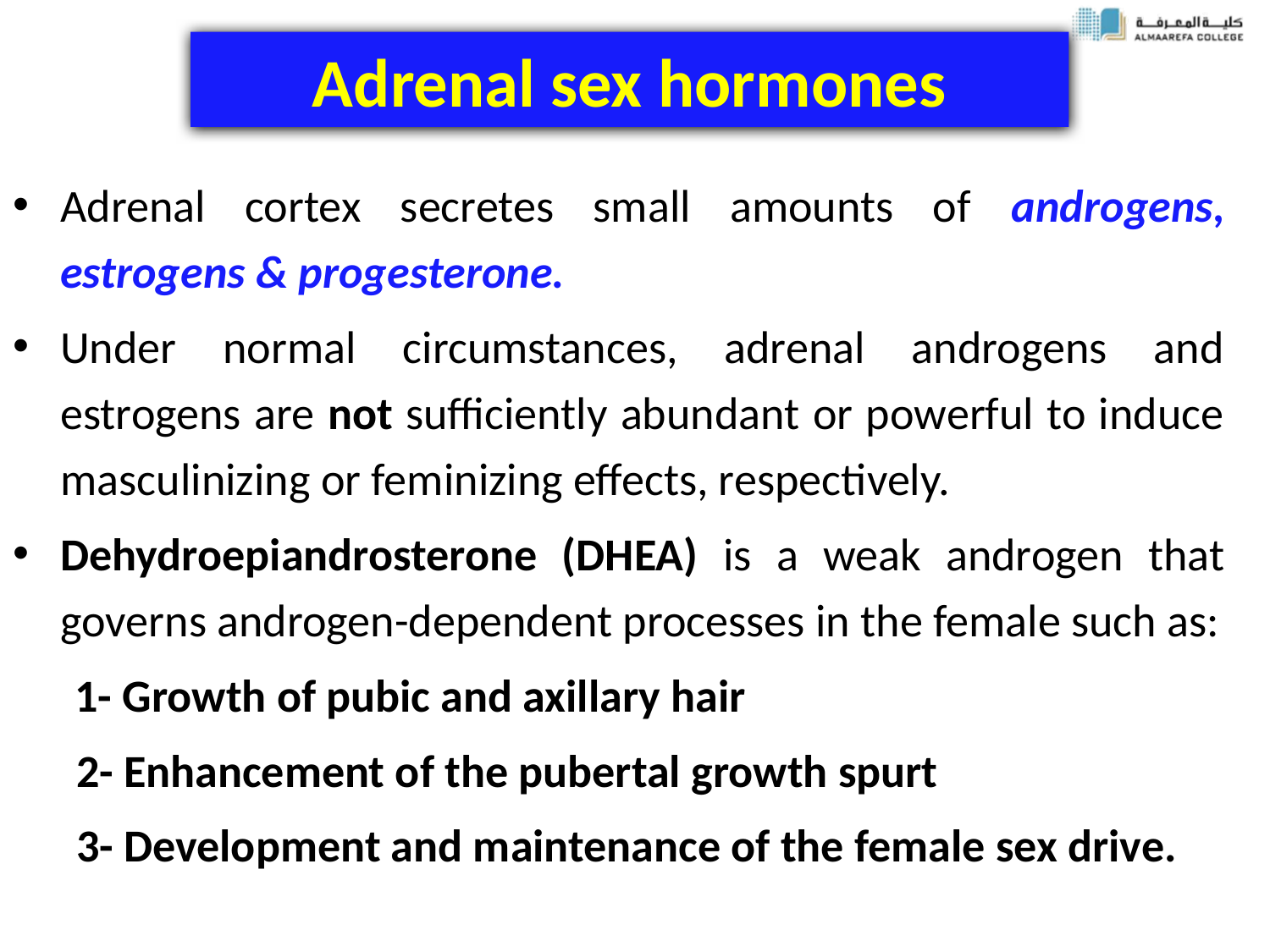

# Adrenal sex hormones
Adrenal cortex secretes small amounts of androgens, estrogens & progesterone.
Under normal circumstances, adrenal androgens and estrogens are not sufficiently abundant or powerful to induce masculinizing or feminizing effects, respectively.
Dehydroepiandrosterone (DHEA) is a weak androgen that governs androgen-dependent processes in the female such as:
      1- Growth of pubic and axillary hair
2- Enhancement of the pubertal growth spurt
3- Development and maintenance of the female sex drive.